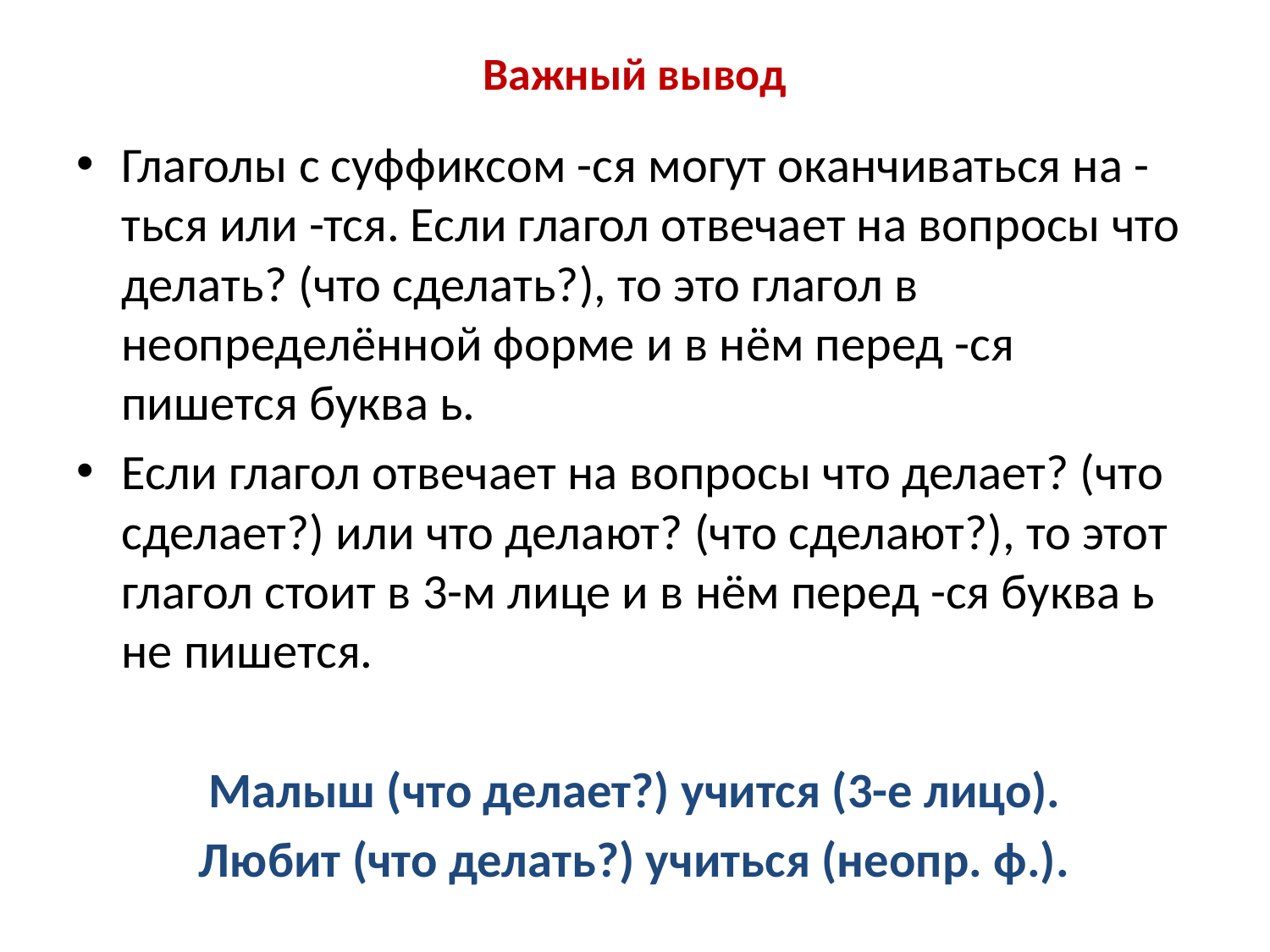

# Важный вывод
Глаголы с суффиксом -ся могут оканчиваться на -ться или -тся. Если глагол отвечает на вопросы что делать? (что сделать?), то это глагол в неопределённой форме и в нём перед -ся пишется буква ь.
Если глагол отвечает на вопросы что делает? (что сделает?) или что делают? (что сделают?), то этот глагол стоит в 3-м лице и в нём перед -ся буква ь не пишется.

Малыш (что делает?) учится (3-е лицо).
Любит (что делать?) учиться (неопр. ф.).